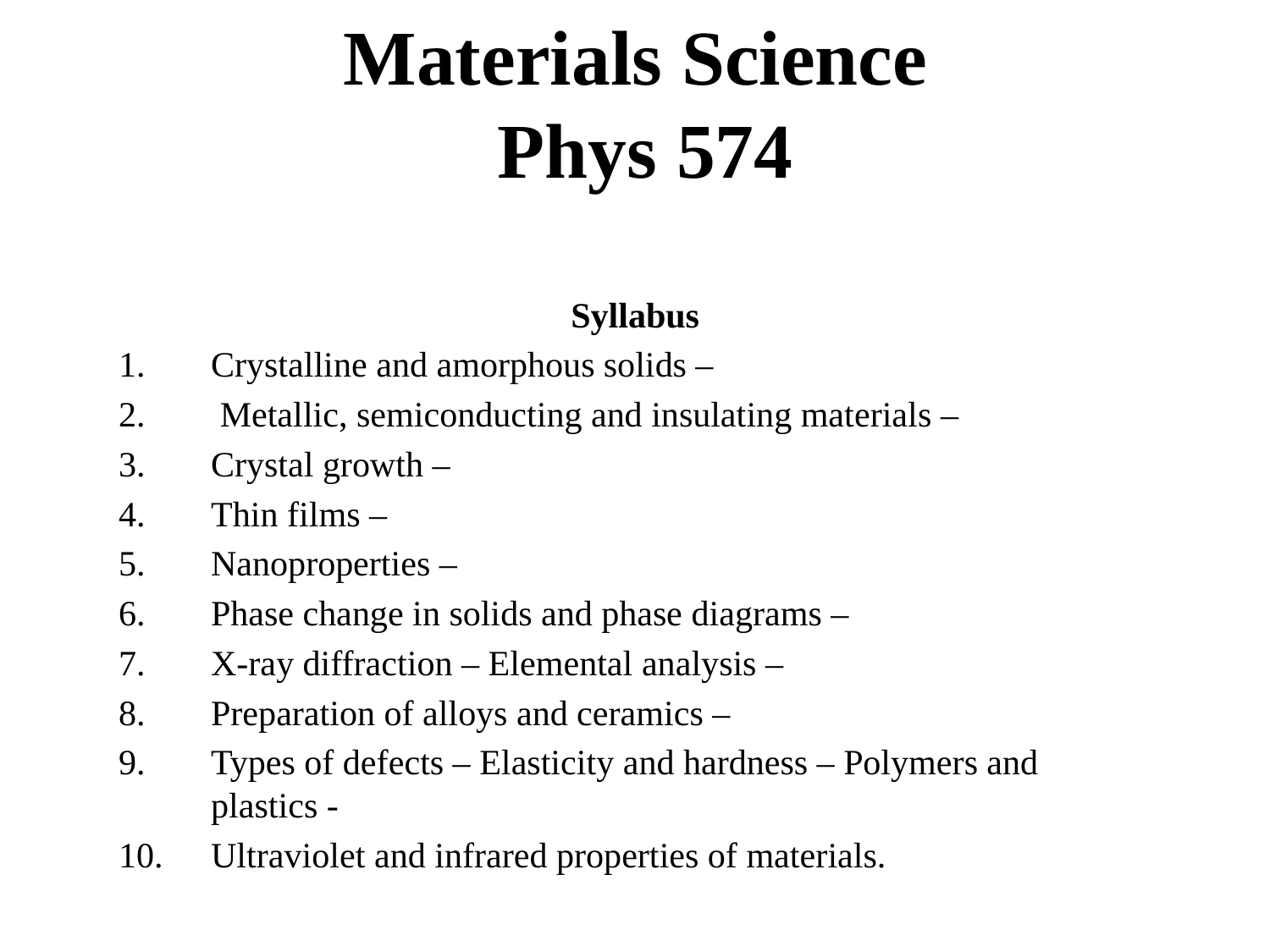

# Materials Science Phys 574
Syllabus
Crystalline and amorphous solids –
 Metallic, semiconducting and insulating materials –
Crystal growth –
Thin films –
Nanoproperties –
Phase change in solids and phase diagrams –
X-ray diffraction – Elemental analysis –
Preparation of alloys and ceramics –
Types of defects – Elasticity and hardness – Polymers and plastics -
Ultraviolet and infrared properties of materials.